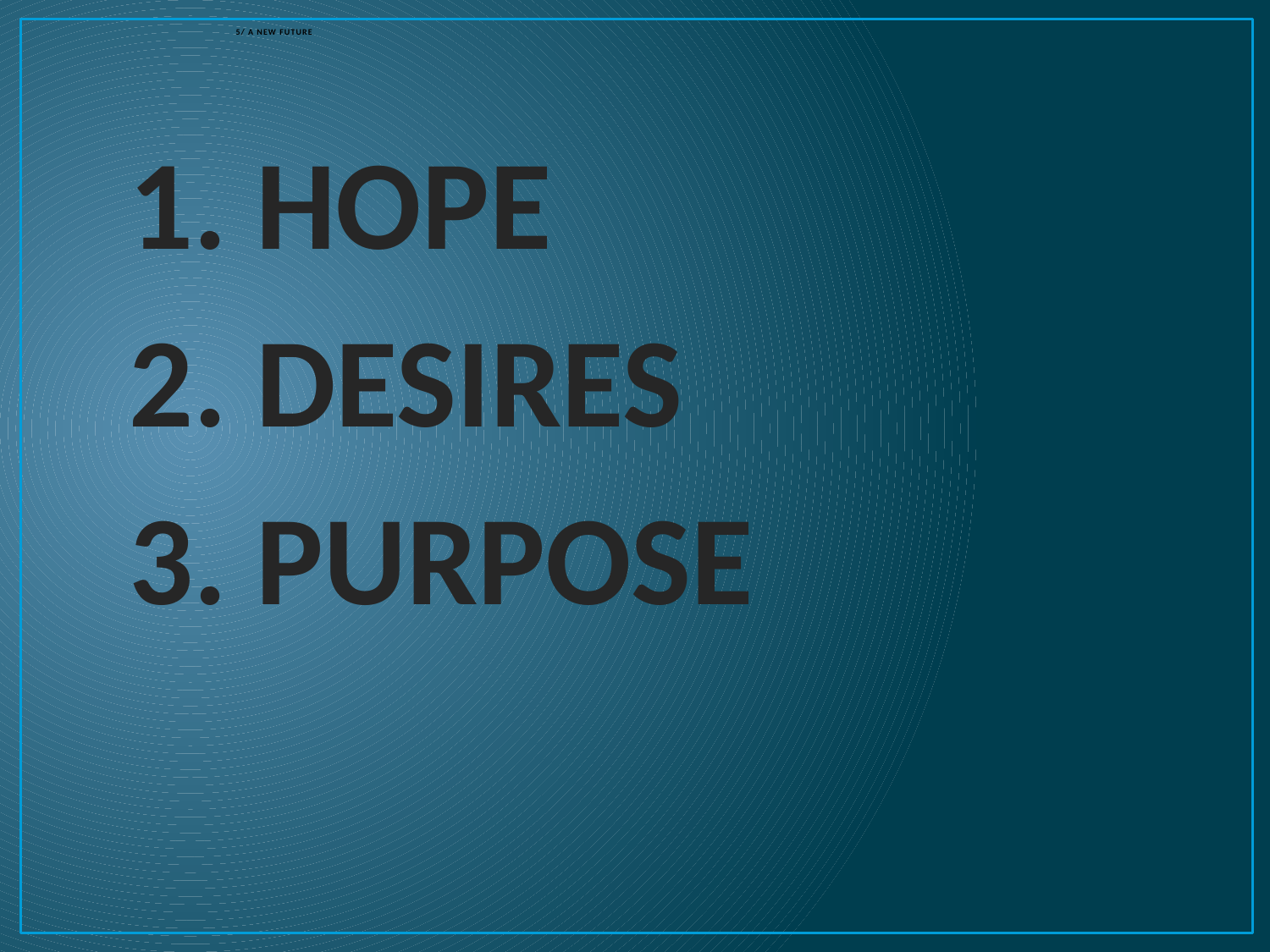

# 5/ A NEW FUTURE
1. HOPE
2. DESIRES
3. PURPOSE